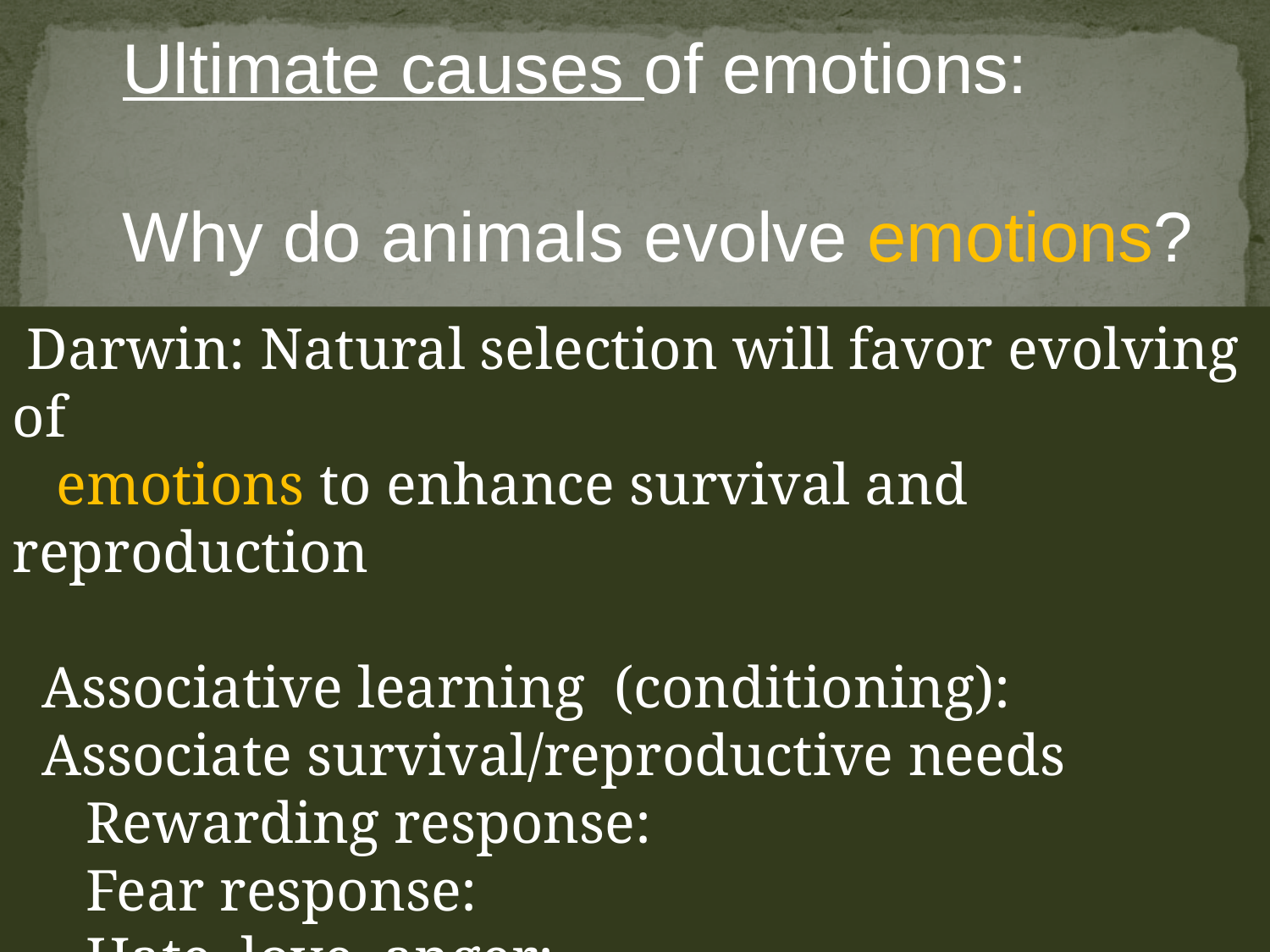

Ultimate causes of emotions:

Why do animals evolve emotions?
 Darwin: Natural selection will favor evolving of
   emotions to enhance survival and reproduction

  Associative learning  (conditioning):
  Associate survival/reproductive needs
     Rewarding response:
     Fear response:
     Hate, love, anger: